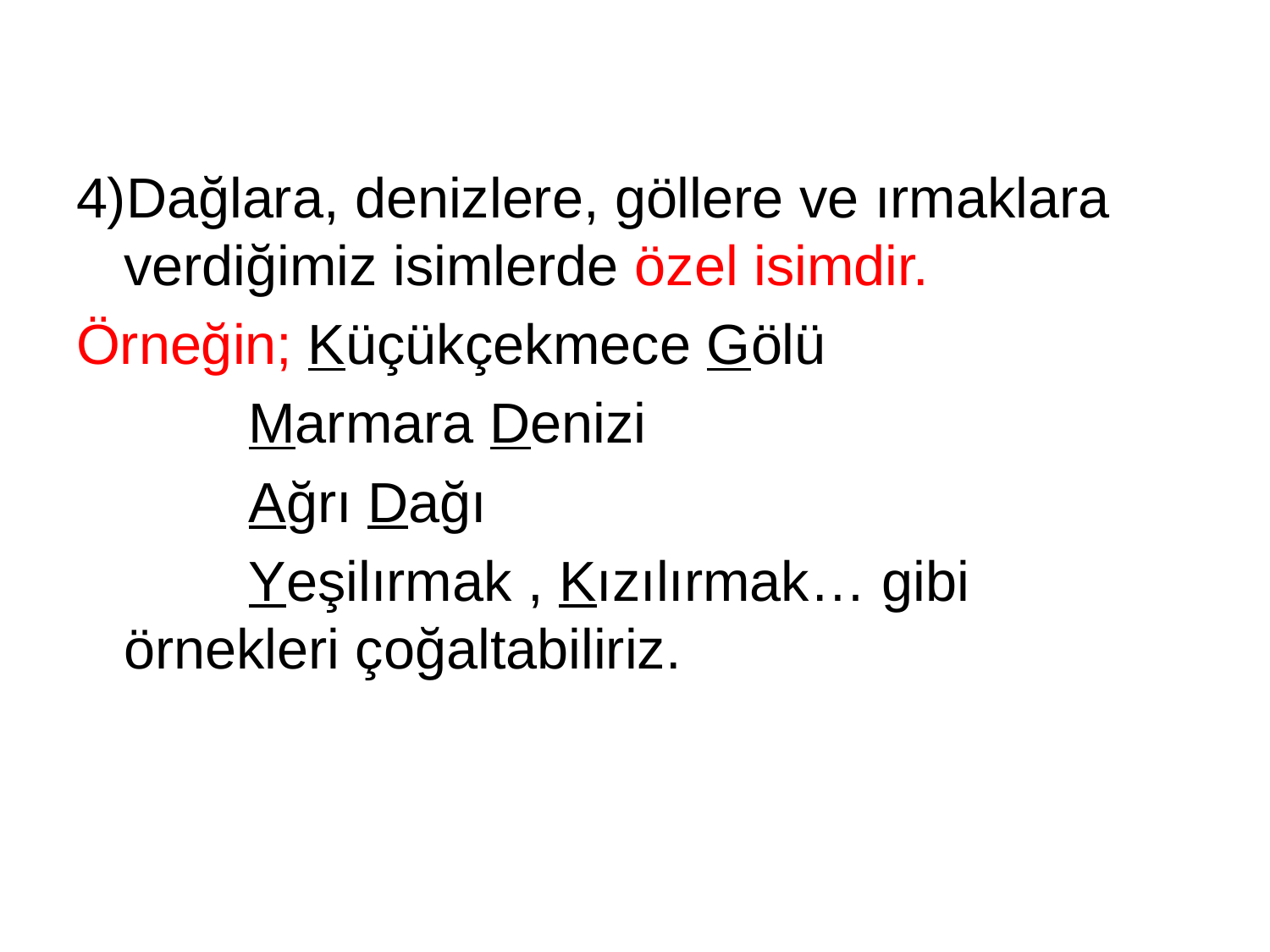

4)Dağlara, denizlere, göllere ve ırmaklara  verdiğimiz isimlerde özel isimdir.
Örneğin; Küçükçekmece Gölü
           Marmara Denizi
           Ağrı Dağı
           Yeşilırmak , Kızılırmak… gibi örnekleri çoğaltabiliriz.